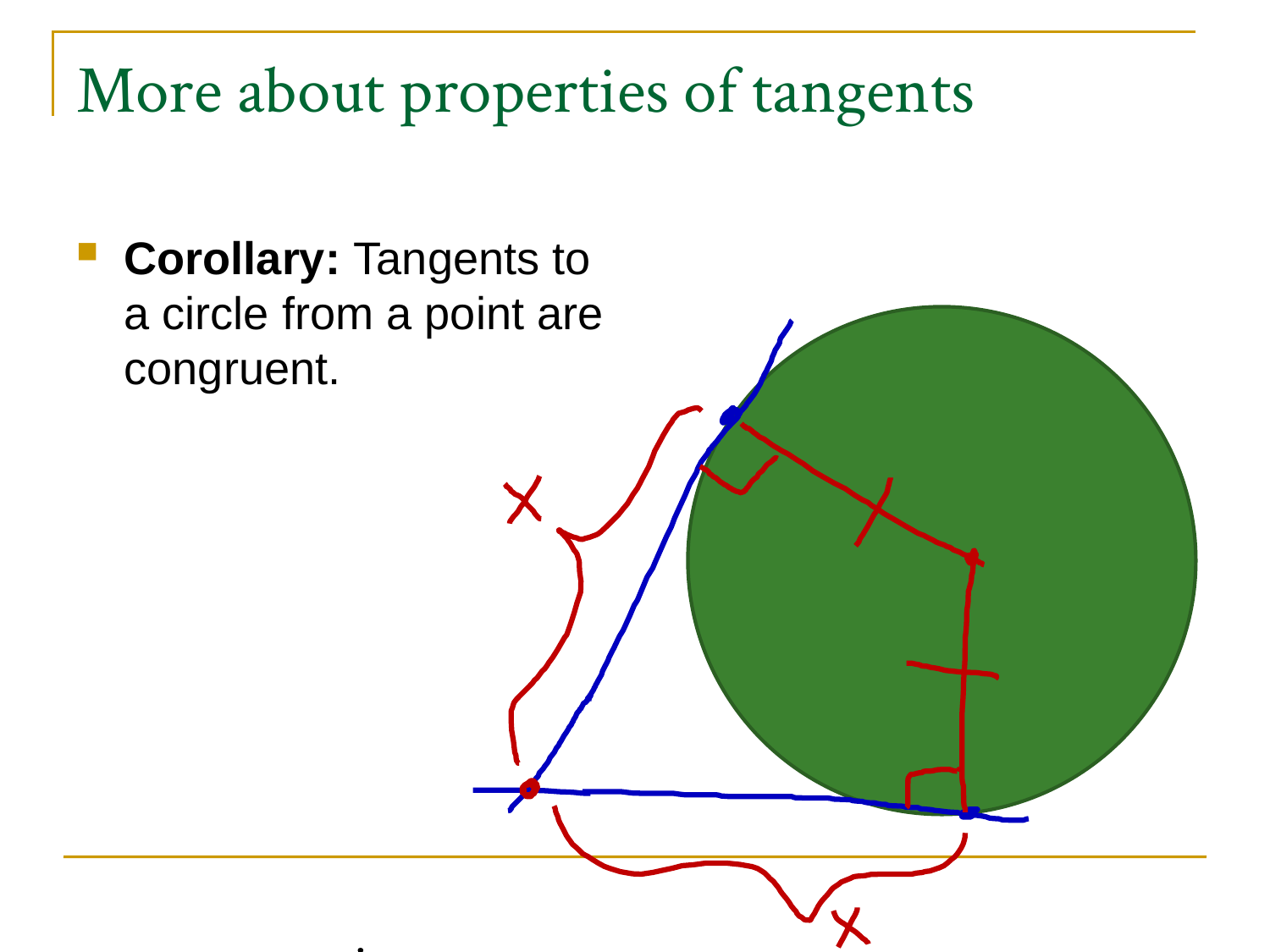

# More about properties of tangents
Corollary: Tangents to a circle from a point are congruent.